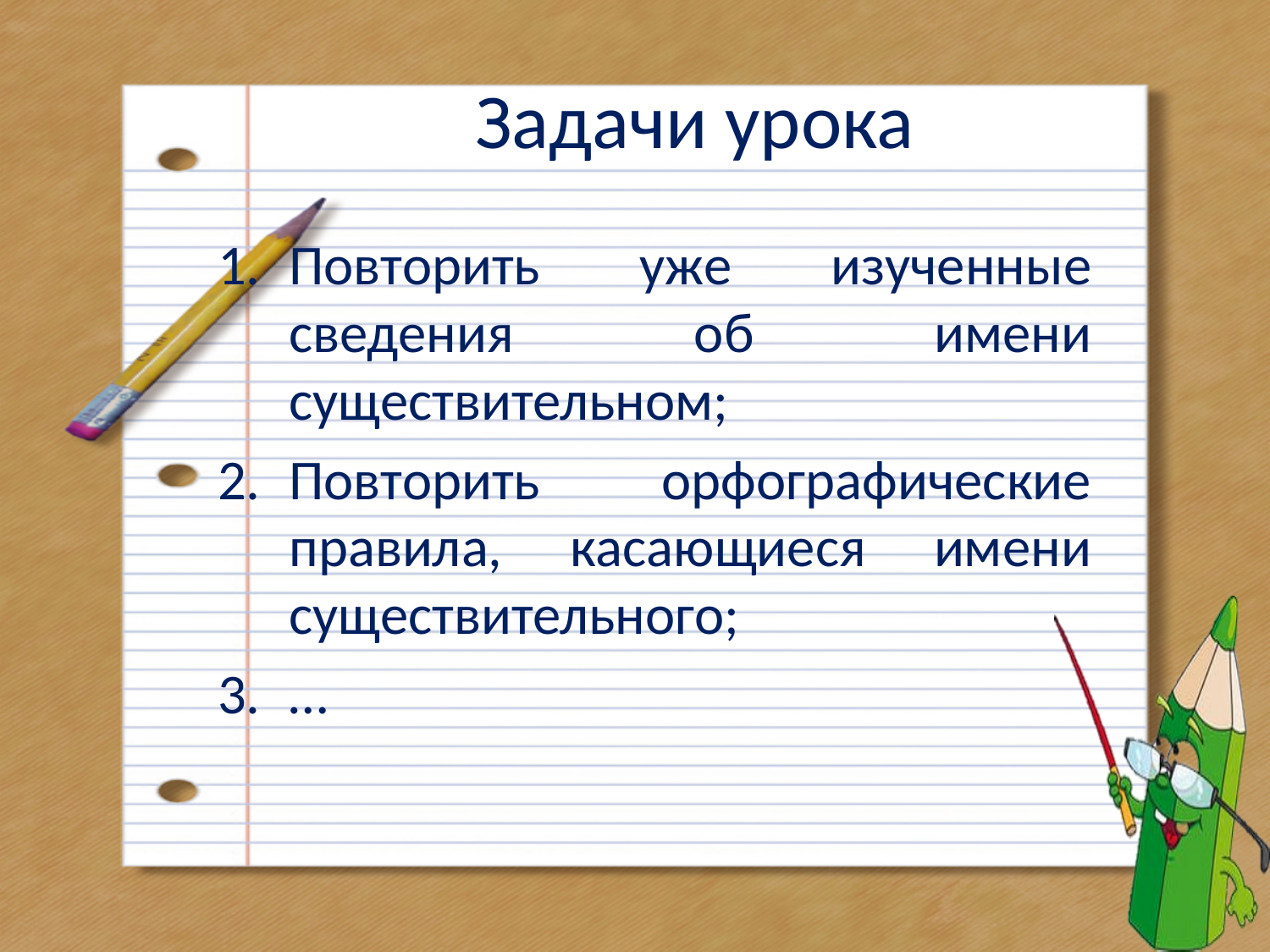

# Задачи урока
Повторить уже изученные сведения об имени существительном;
Повторить орфографические правила, касающиеся имени существительного;
…